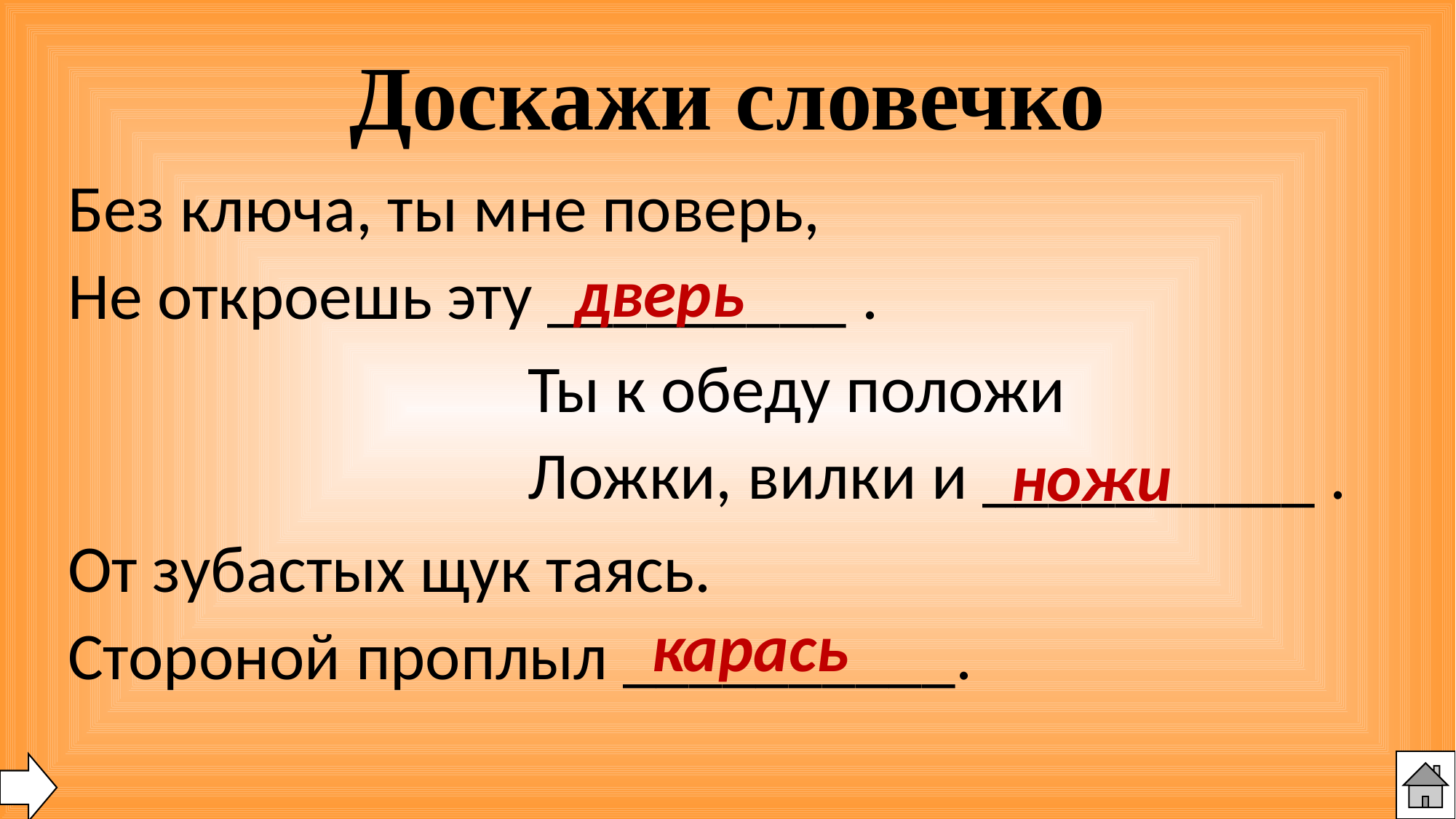

# Доскажи словечко
Без ключа, ты мне поверь,
Не откроешь эту _________ .
дверь
Ты к обеду положи
Ложки, вилки и __________ .
ножи
От зубастых щук таясь.
Стороной проплыл __________.
карась